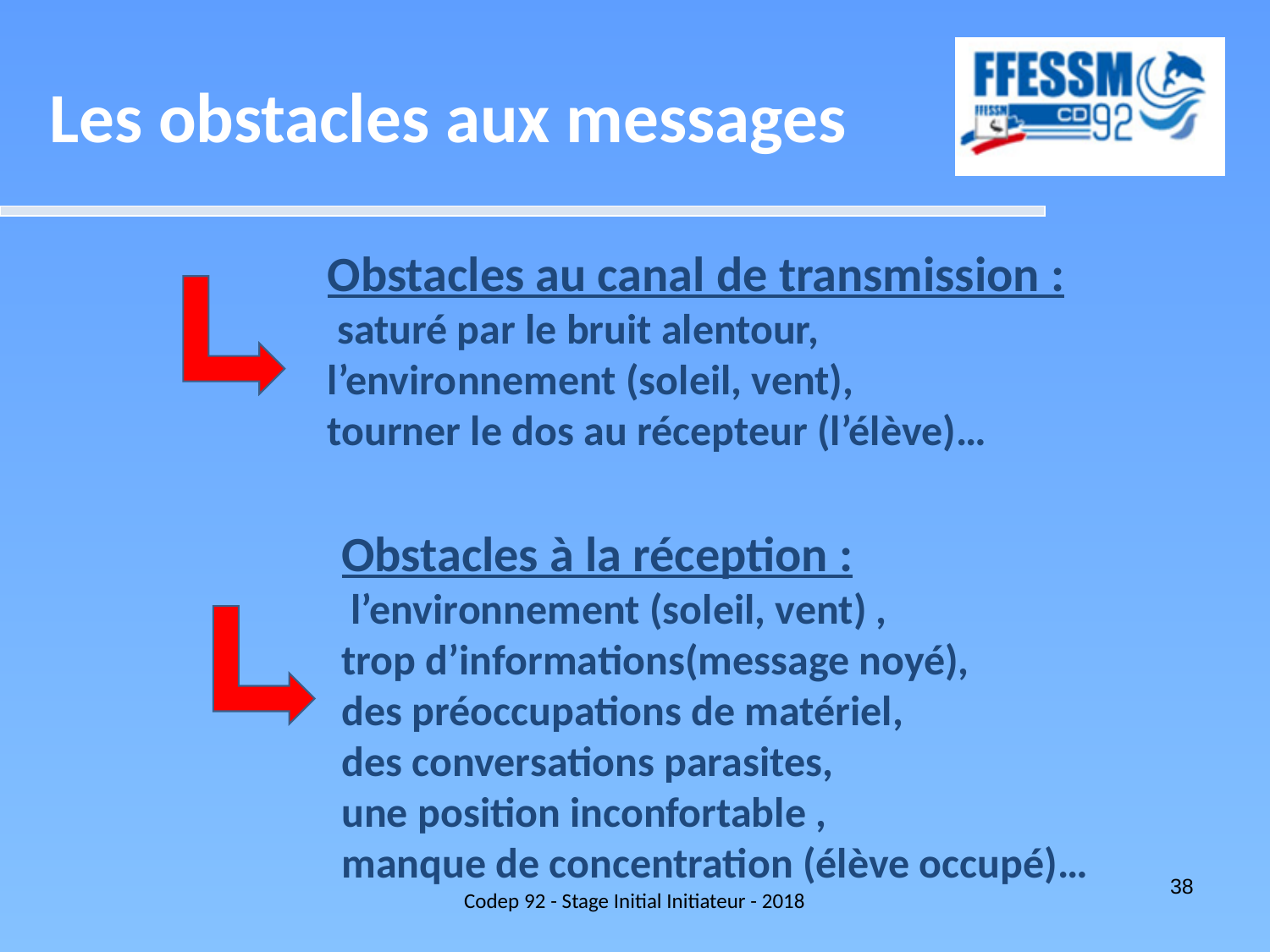

Les obstacles aux messages
Obstacles au canal de transmission :
 saturé par le bruit alentour,
l’environnement (soleil, vent),
tourner le dos au récepteur (l’élève)…

Obstacles à la réception :
 l’environnement (soleil, vent) ,
trop d’informations(message noyé),
des préoccupations de matériel,
des conversations parasites,
une position inconfortable ,
manque de concentration (élève occupé)…

Codep 92 - Stage Initial Initiateur - 2018
38